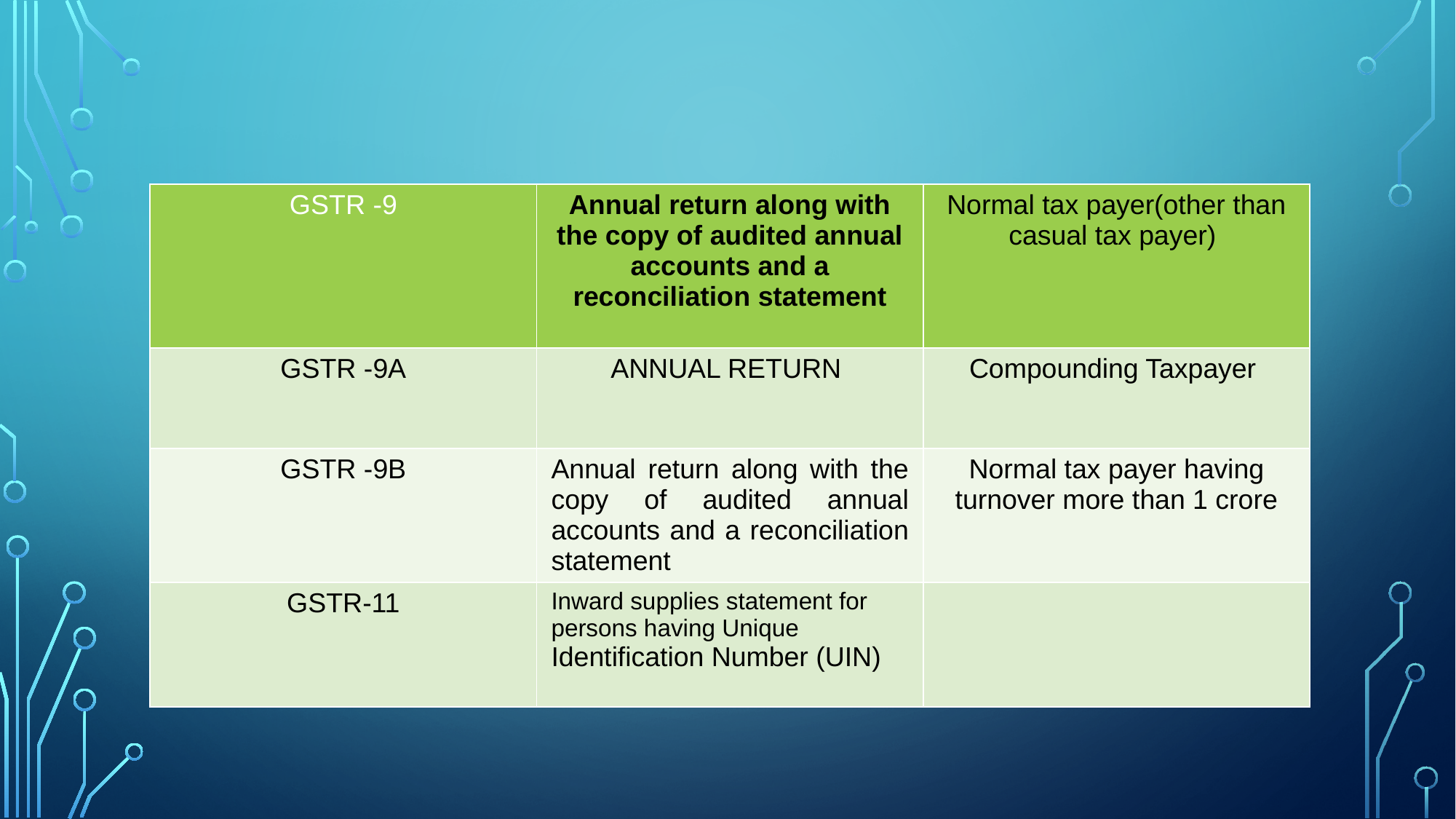

| GSTR -9 | Annual return along with the copy of audited annual accounts and a reconciliation statement | Normal tax payer(other than casual tax payer) |
| --- | --- | --- |
| GSTR -9A | ANNUAL RETURN | Compounding Taxpayer |
| GSTR -9B | Annual return along with the copy of audited annual accounts and a reconciliation statement | Normal tax payer having turnover more than 1 crore |
| GSTR-11 | Inward supplies statement for persons having Unique Identification Number (UIN) |  |